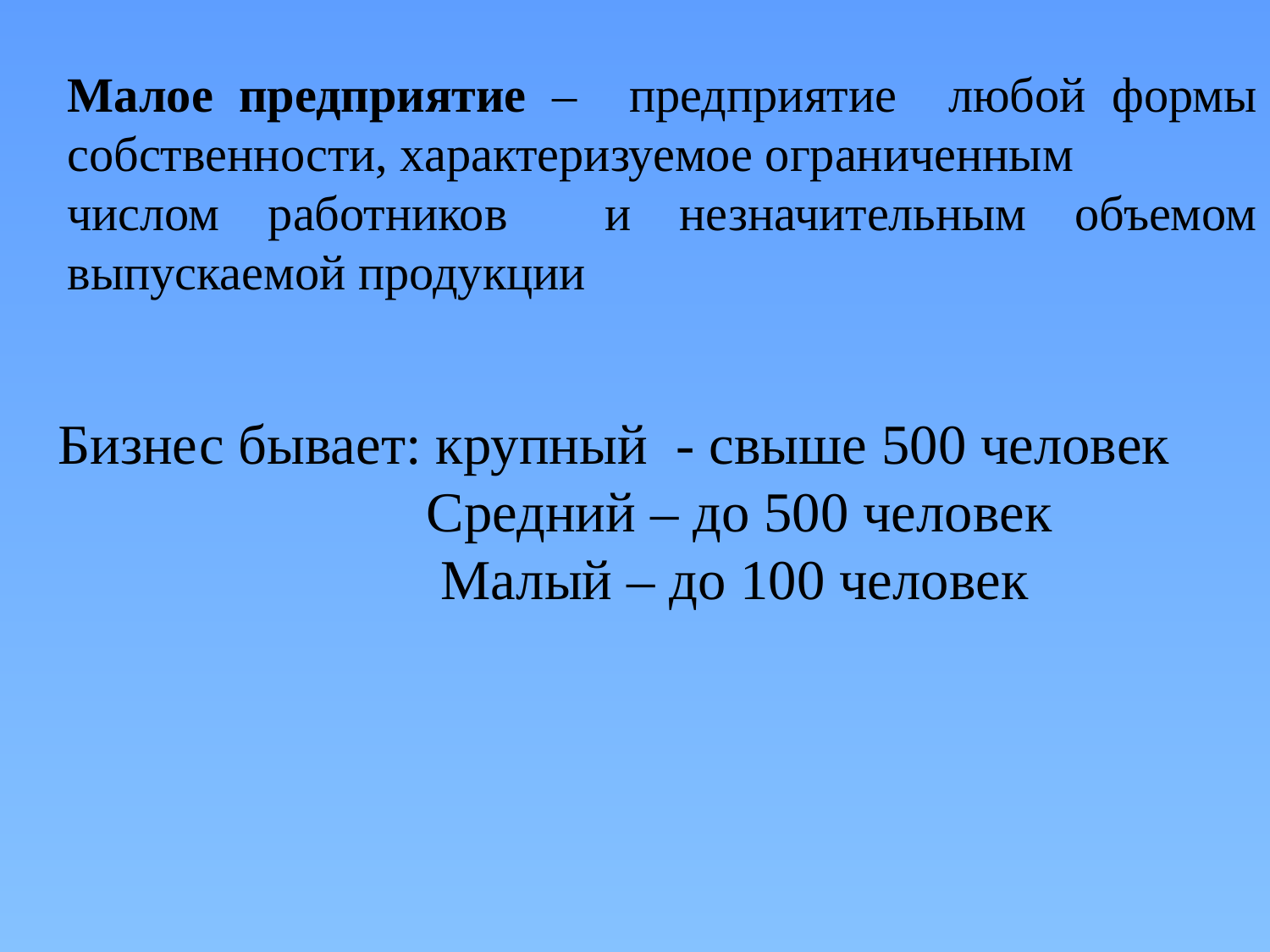

Малое предприятие –  предприятие  любой формы собственности, характеризуемое ограниченным
числом работников  и незначительным объемом выпускаемой продукции

Бизнес бывает: крупный  - свыше 500 человек
                          Средний – до 500 человек
                           Малый – до 100 человек